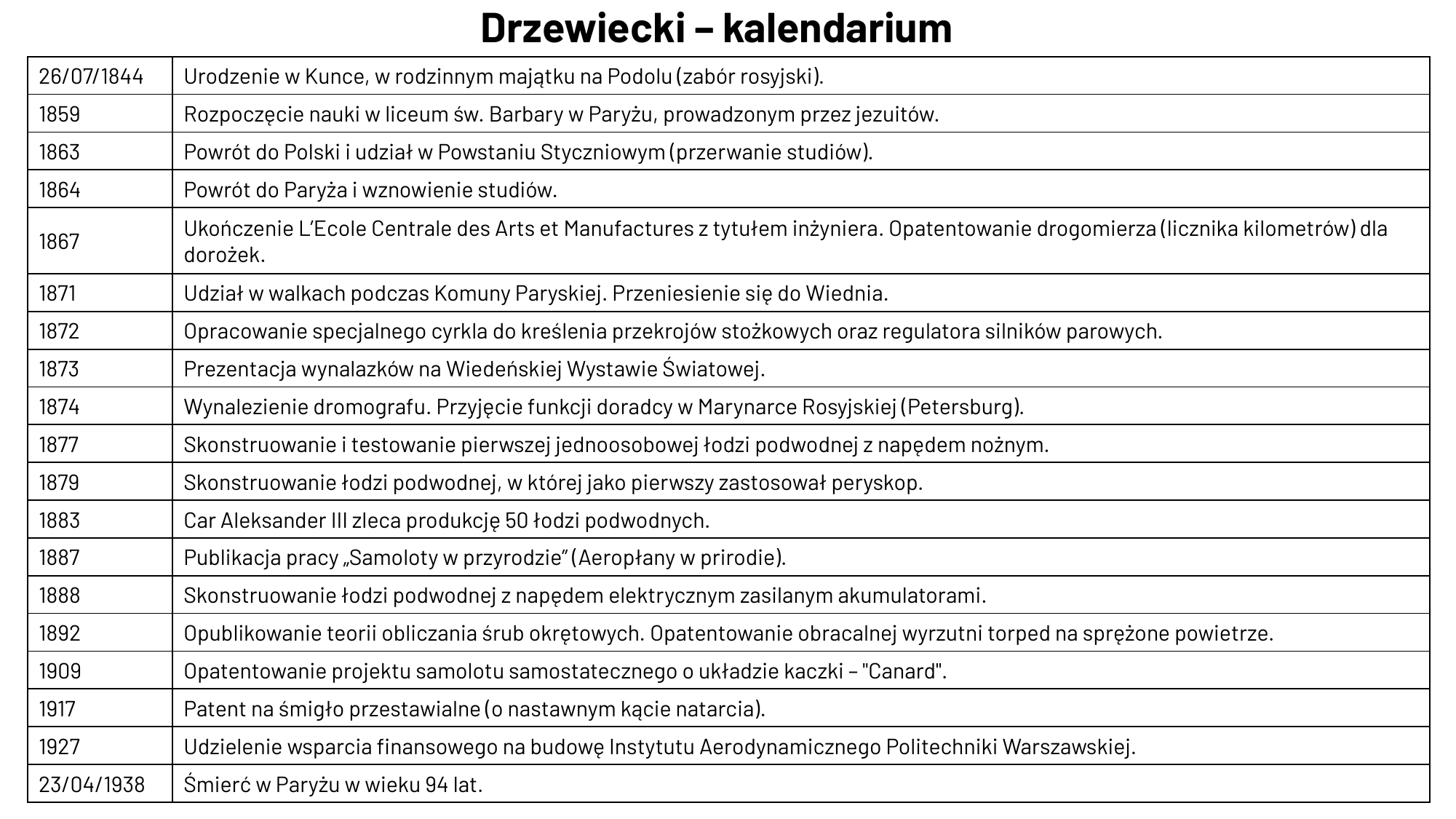

# Drzewiecki – kalendarium
| 26/07/1844 | Urodzenie w Kunce, w rodzinnym majątku na Podolu (zabór rosyjski). |
| --- | --- |
| 1859 | Rozpoczęcie nauki w liceum św. Barbary w Paryżu, prowadzonym przez jezuitów. |
| 1863 | Powrót do Polski i udział w Powstaniu Styczniowym (przerwanie studiów). |
| 1864 | Powrót do Paryża i wznowienie studiów. |
| 1867 | Ukończenie L’Ecole Centrale des Arts et Manufactures z tytułem inżyniera. Opatentowanie drogomierza (licznika kilometrów) dla dorożek. |
| 1871 | Udział w walkach podczas Komuny Paryskiej. Przeniesienie się do Wiednia. |
| 1872 | Opracowanie specjalnego cyrkla do kreślenia przekrojów stożkowych oraz regulatora silników parowych. |
| 1873 | Prezentacja wynalazków na Wiedeńskiej Wystawie Światowej. |
| 1874 | Wynalezienie dromografu. Przyjęcie funkcji doradcy w Marynarce Rosyjskiej (Petersburg). |
| 1877 | Skonstruowanie i testowanie pierwszej jednoosobowej łodzi podwodnej z napędem nożnym. |
| 1879 | Skonstruowanie łodzi podwodnej, w której jako pierwszy zastosował peryskop. |
| 1883 | Car Aleksander III zleca produkcję 50 łodzi podwodnych. |
| 1887 | Publikacja pracy „Samoloty w przyrodzie” (Aeropłany w prirodie). |
| 1888 | Skonstruowanie łodzi podwodnej z napędem elektrycznym zasilanym akumulatorami. |
| 1892 | Opublikowanie teorii obliczania śrub okrętowych. Opatentowanie obracalnej wyrzutni torped na sprężone powietrze. |
| 1909 | Opatentowanie projektu samolotu samostatecznego o układzie kaczki – "Canard". |
| 1917 | Patent na śmigło przestawialne (o nastawnym kącie natarcia). |
| 1927 | Udzielenie wsparcia finansowego na budowę Instytutu Aerodynamicznego Politechniki Warszawskiej. |
| 23/04/1938 | Śmierć w Paryżu w wieku 94 lat. |